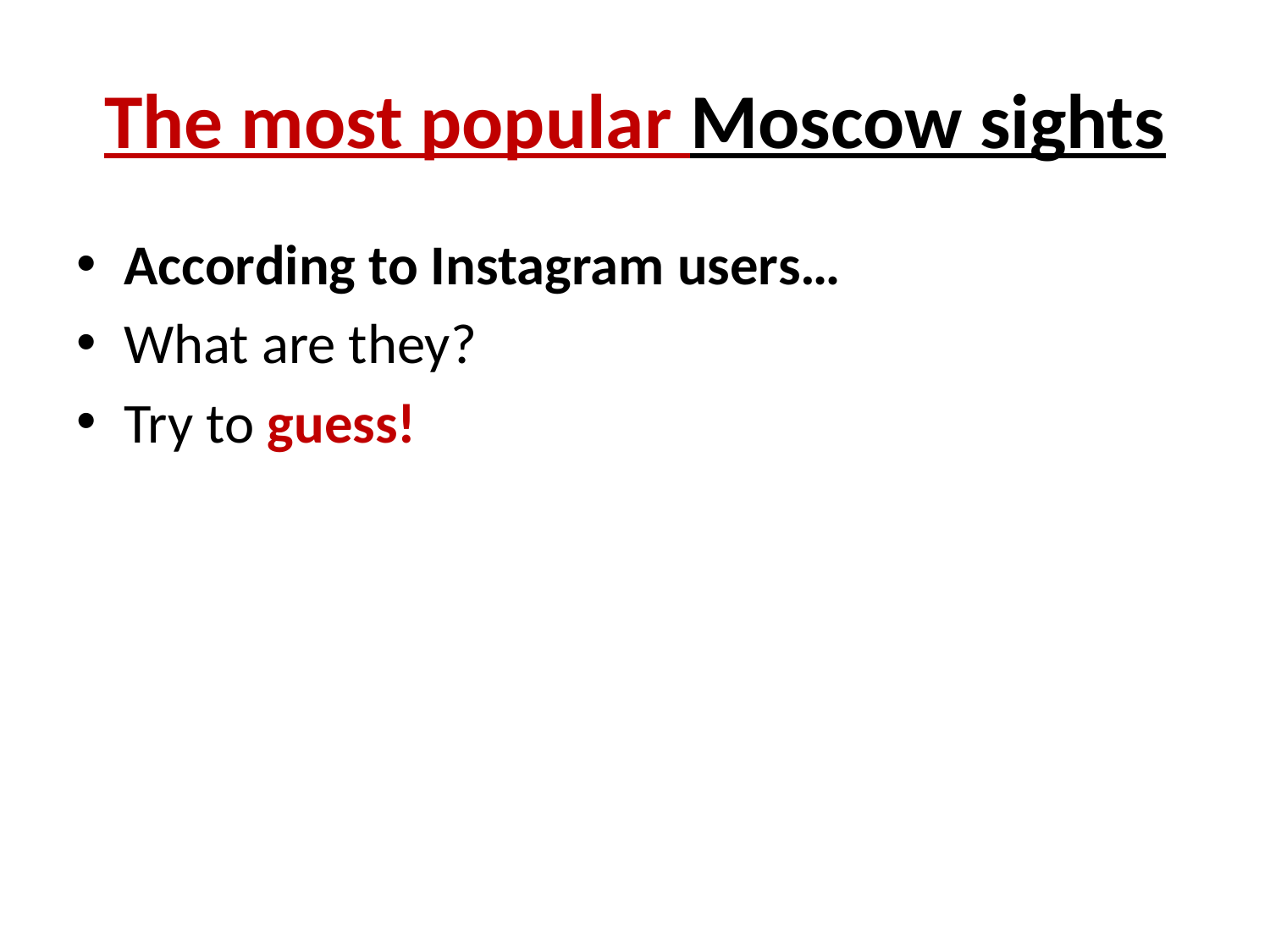

# The most popular Moscow sights
According to Instagram users…
What are they?
Try to guess!